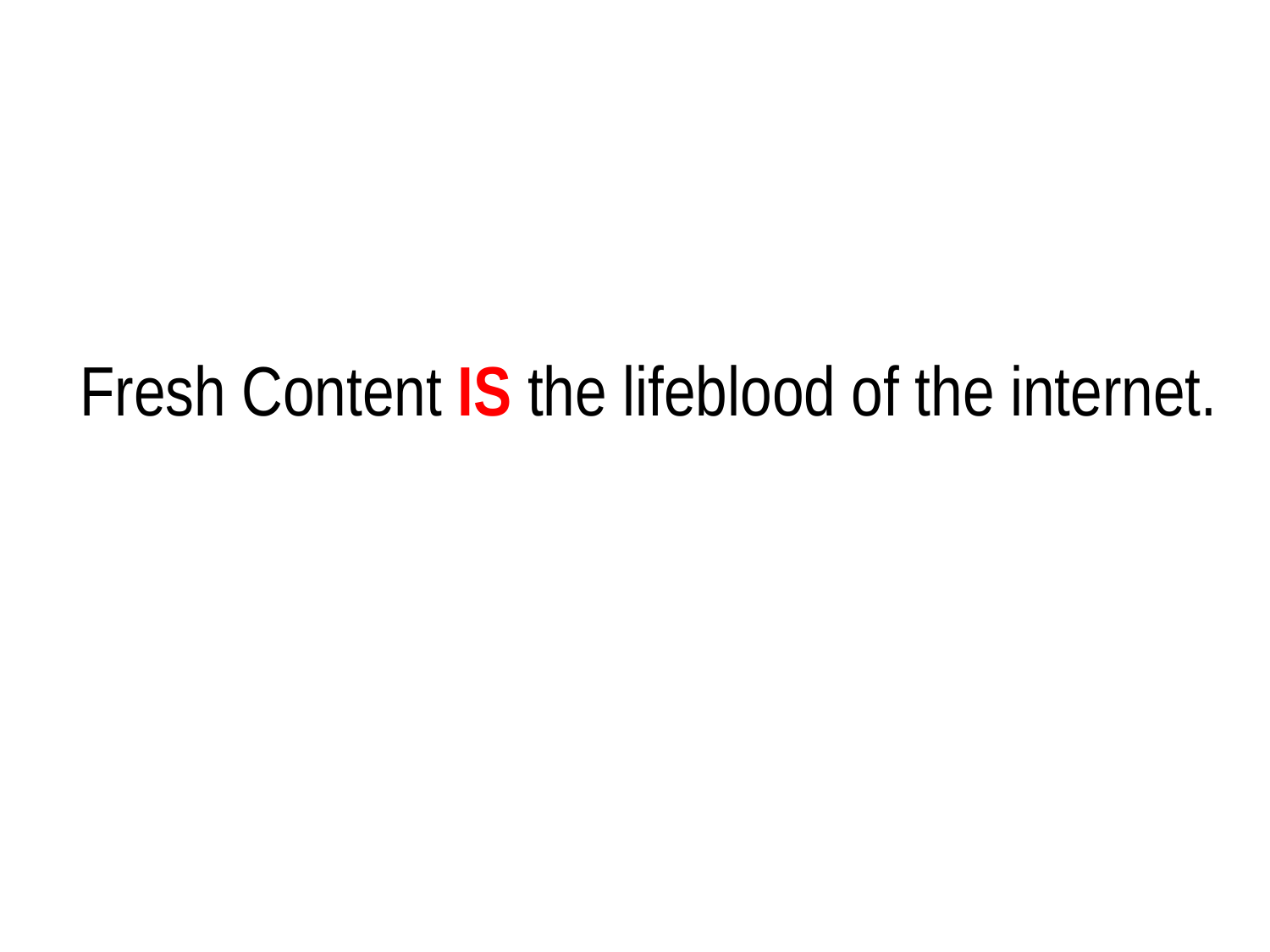

# Fresh Content IS the lifeblood of the internet.